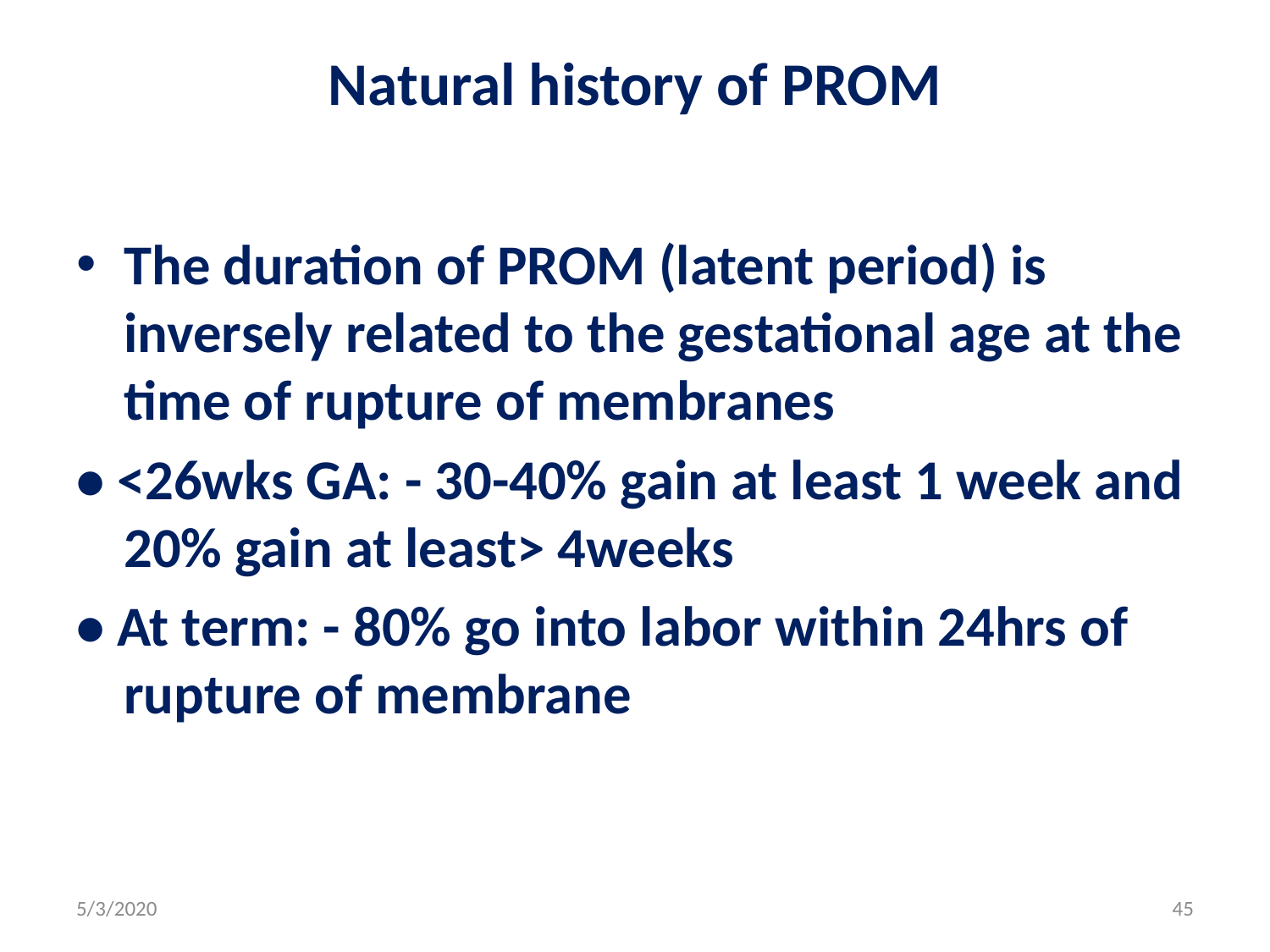

# Natural history of PROM
The duration of PROM (latent period) is inversely related to the gestational age at the time of rupture of membranes
• <26wks GA: - 30-40% gain at least 1 week and 20% gain at least> 4weeks
• At term: - 80% go into labor within 24hrs of rupture of membrane
5/3/2020
45